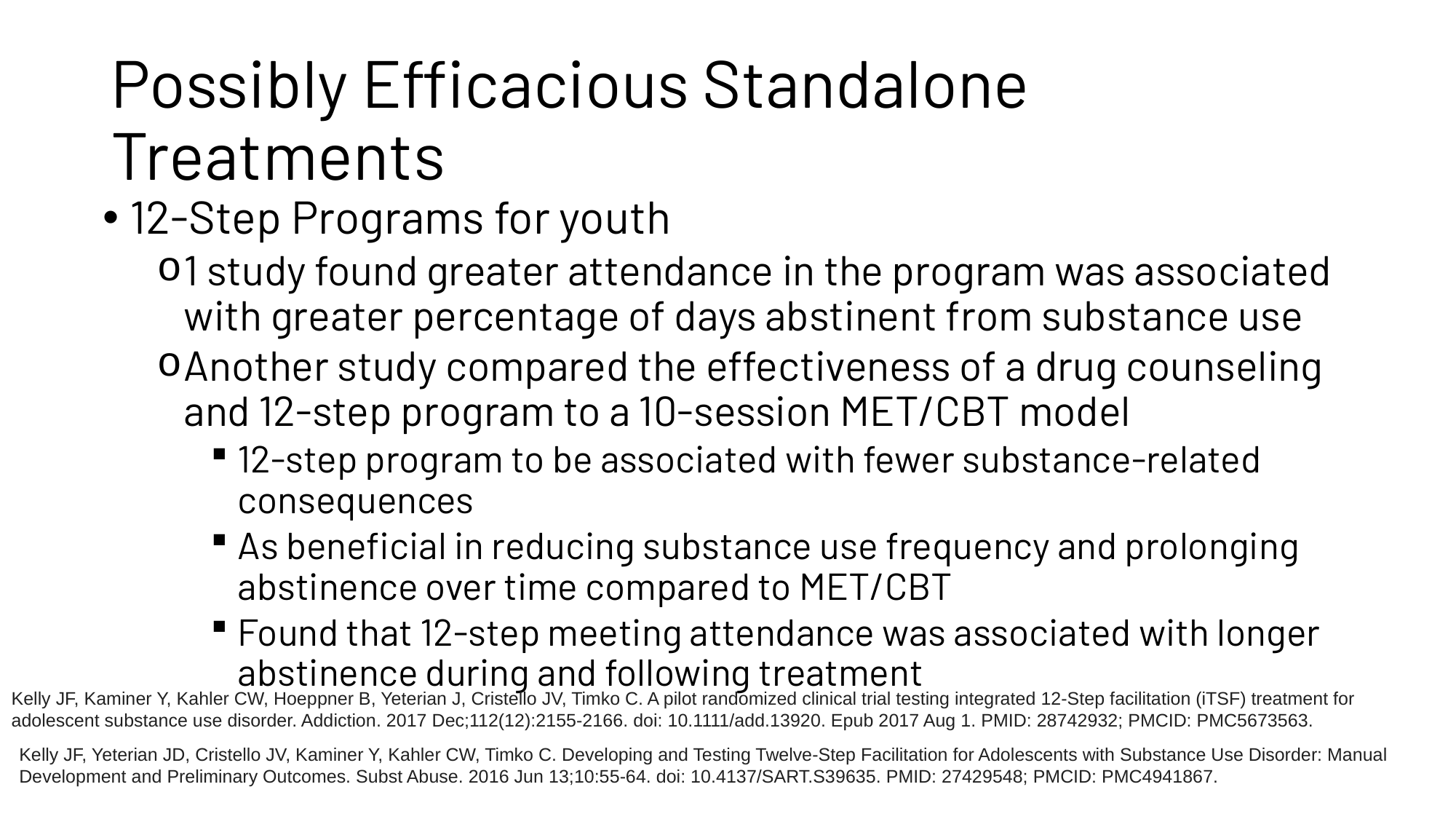

# Possibly Efficacious Standalone Treatments
12-Step Programs for youth
1 study found greater attendance in the program was associated with greater percentage of days abstinent from substance use
Another study compared the effectiveness of a drug counseling and 12-step program to a 10-session MET/CBT model
12-step program to be associated with fewer substance-related consequences
As beneficial in reducing substance use frequency and prolonging abstinence over time compared to MET/CBT
Found that 12-step meeting attendance was associated with longer abstinence during and following treatment
Kelly JF, Kaminer Y, Kahler CW, Hoeppner B, Yeterian J, Cristello JV, Timko C. A pilot randomized clinical trial testing integrated 12-Step facilitation (iTSF) treatment for adolescent substance use disorder. Addiction. 2017 Dec;112(12):2155-2166. doi: 10.1111/add.13920. Epub 2017 Aug 1. PMID: 28742932; PMCID: PMC5673563.
Kelly JF, Yeterian JD, Cristello JV, Kaminer Y, Kahler CW, Timko C. Developing and Testing Twelve-Step Facilitation for Adolescents with Substance Use Disorder: Manual Development and Preliminary Outcomes. Subst Abuse. 2016 Jun 13;10:55-64. doi: 10.4137/SART.S39635. PMID: 27429548; PMCID: PMC4941867.